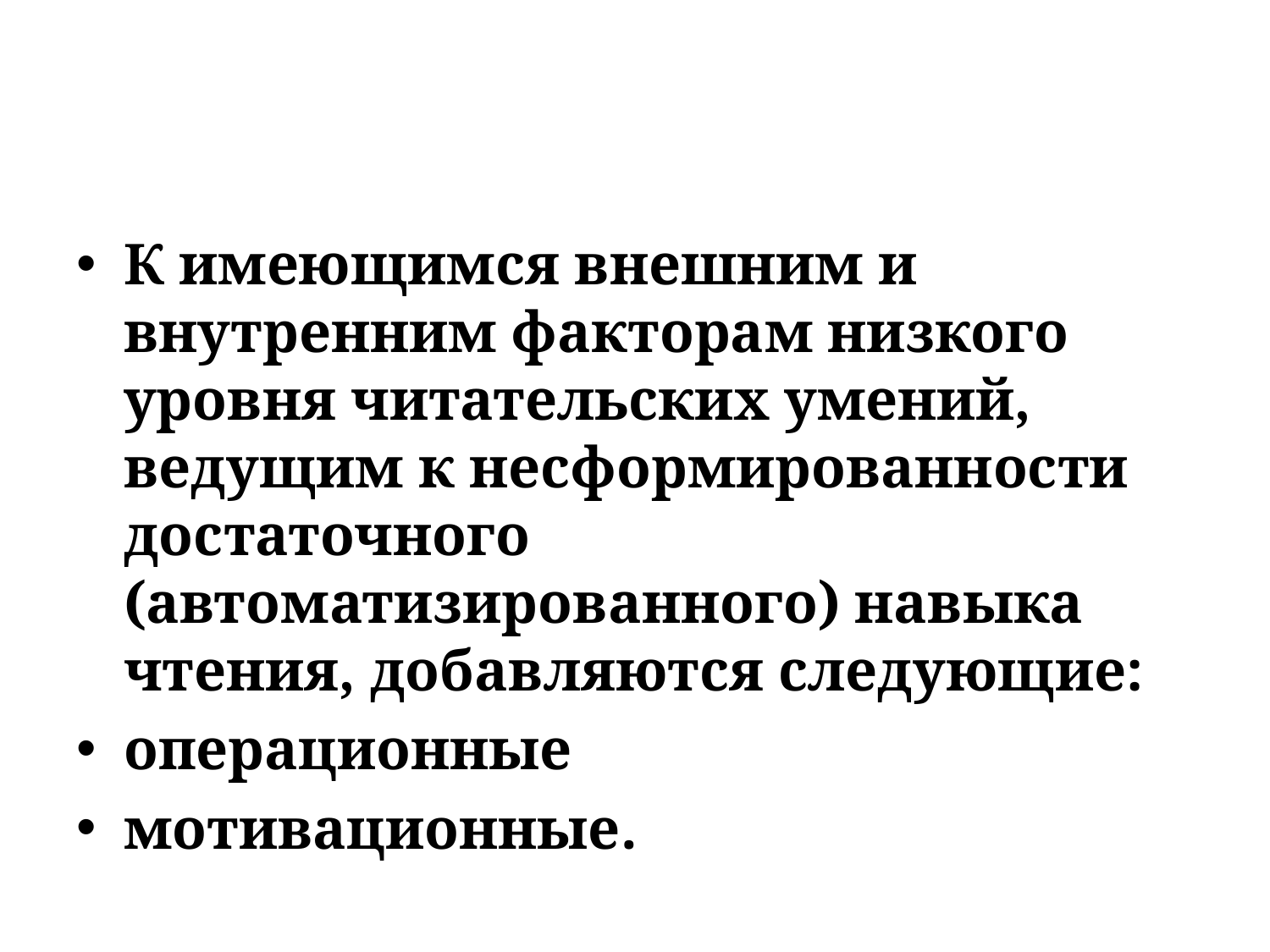

#
К имеющимся внешним и внутренним факторам низкого уровня читательских умений, ведущим к несформированности достаточного (автоматизированного) навыка чтения, добавляются следующие:
операционные
мотивационные.